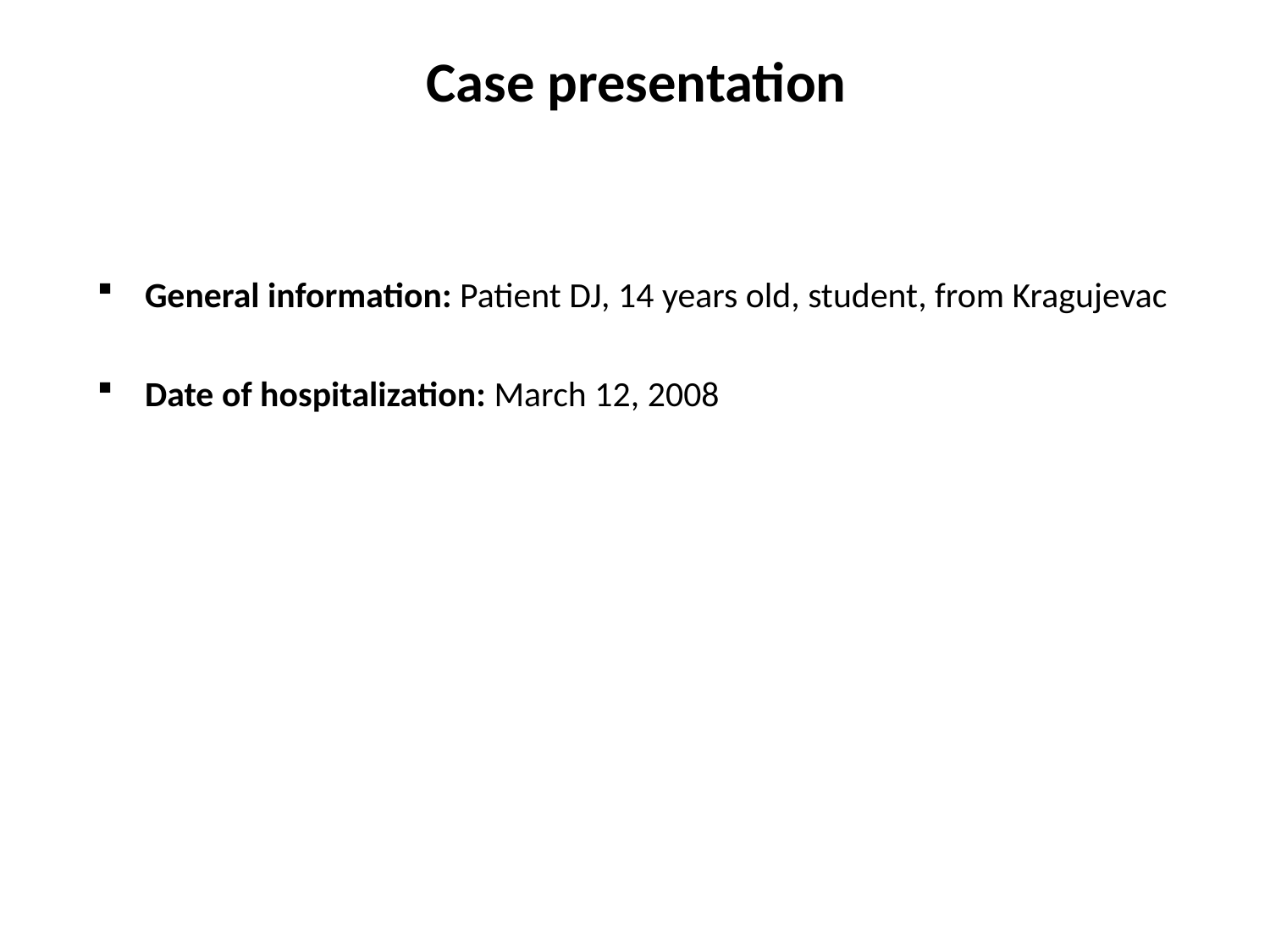

Case presentation
General information: Patient DJ, 14 years old, student, from Kragujevac

Date of hospitalization: March 12, 2008